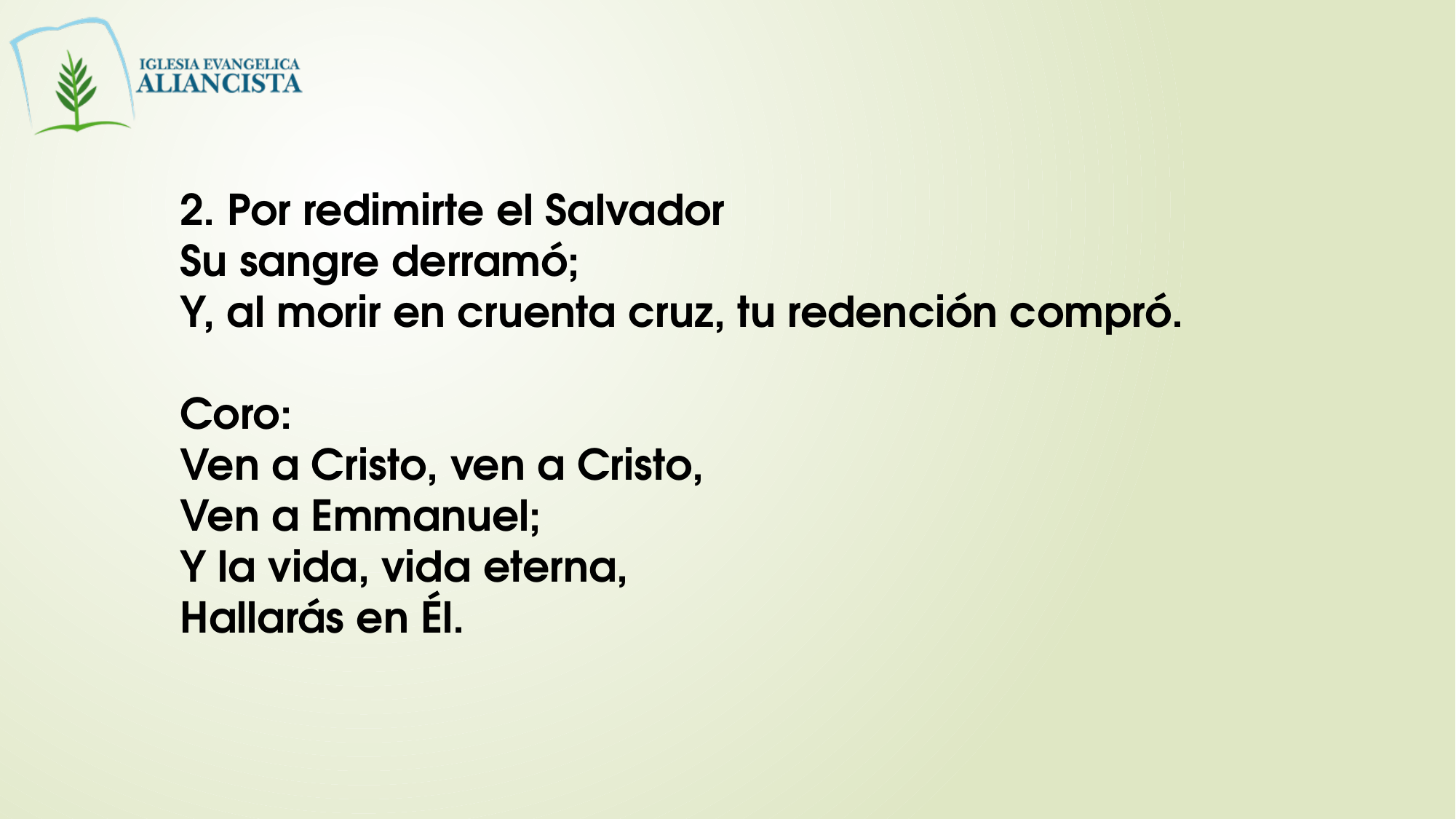

2. Por redimirte el Salvador
Su sangre derramó;
Y, al morir en cruenta cruz, tu redención compró.

Coro:
Ven a Cristo, ven a Cristo,
Ven a Emmanuel;
Y la vida, vida eterna,
Hallarás en Él.